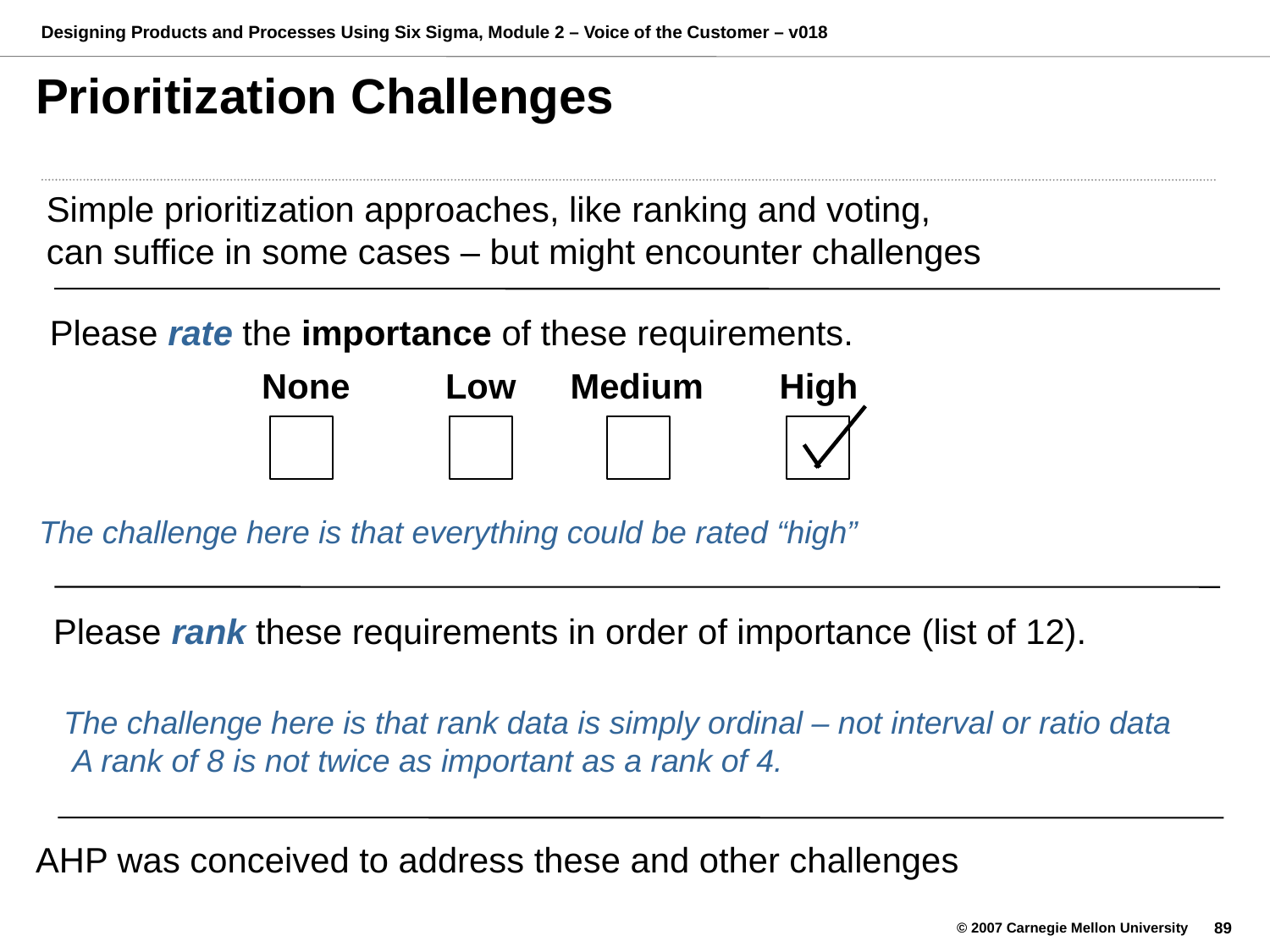

# Prioritization Challenges
Simple prioritization approaches, like ranking and voting,
can suffice in some cases – but might encounter challenges
Please rate the importance of these requirements.
None
Low
Medium
High

The challenge here is that everything could be rated “high”
Please rank these requirements in order of importance (list of 12).
The challenge here is that rank data is simply ordinal – not interval or ratio data
 A rank of 8 is not twice as important as a rank of 4.
AHP was conceived to address these and other challenges